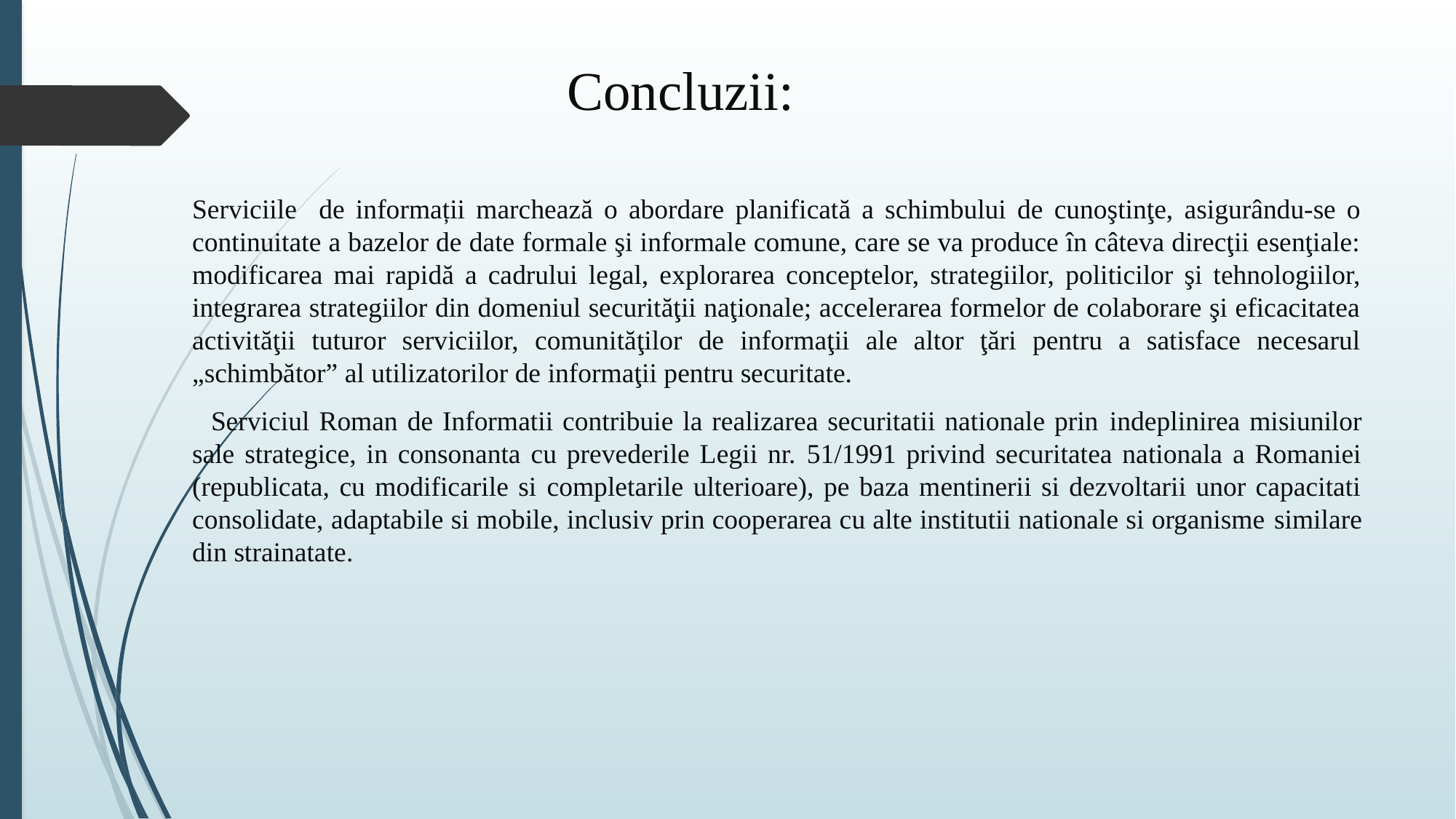

# Concluzii:
Serviciile  de informații marchează o abordare planificată a schimbului de cunoştinţe, asigurându-se o continuitate a bazelor de date formale şi informale comune, care se va produce în câteva direcţii esenţiale: modificarea mai rapidă a cadrului legal, explorarea conceptelor, strategiilor, politicilor şi tehnologiilor, integrarea strategiilor din domeniul securităţii naţionale; accelerarea formelor de colaborare şi eficacitatea activităţii tuturor serviciilor, comunităţilor de informaţii ale altor ţări pentru a satisface necesarul „schimbător” al utilizatorilor de informaţii pentru securitate.
  Serviciul Roman de Informatii contribuie la realizarea securitatii nationale prin indeplinirea misiunilor sale strategice, in consonanta cu prevederile Legii nr. 51/1991 privind securitatea nationala a Romaniei (republicata, cu modificarile si completarile ulterioare), pe baza mentinerii si dezvoltarii unor capacitati consolidate, adaptabile si mobile, inclusiv prin cooperarea cu alte institutii nationale si organisme similare din strainatate.